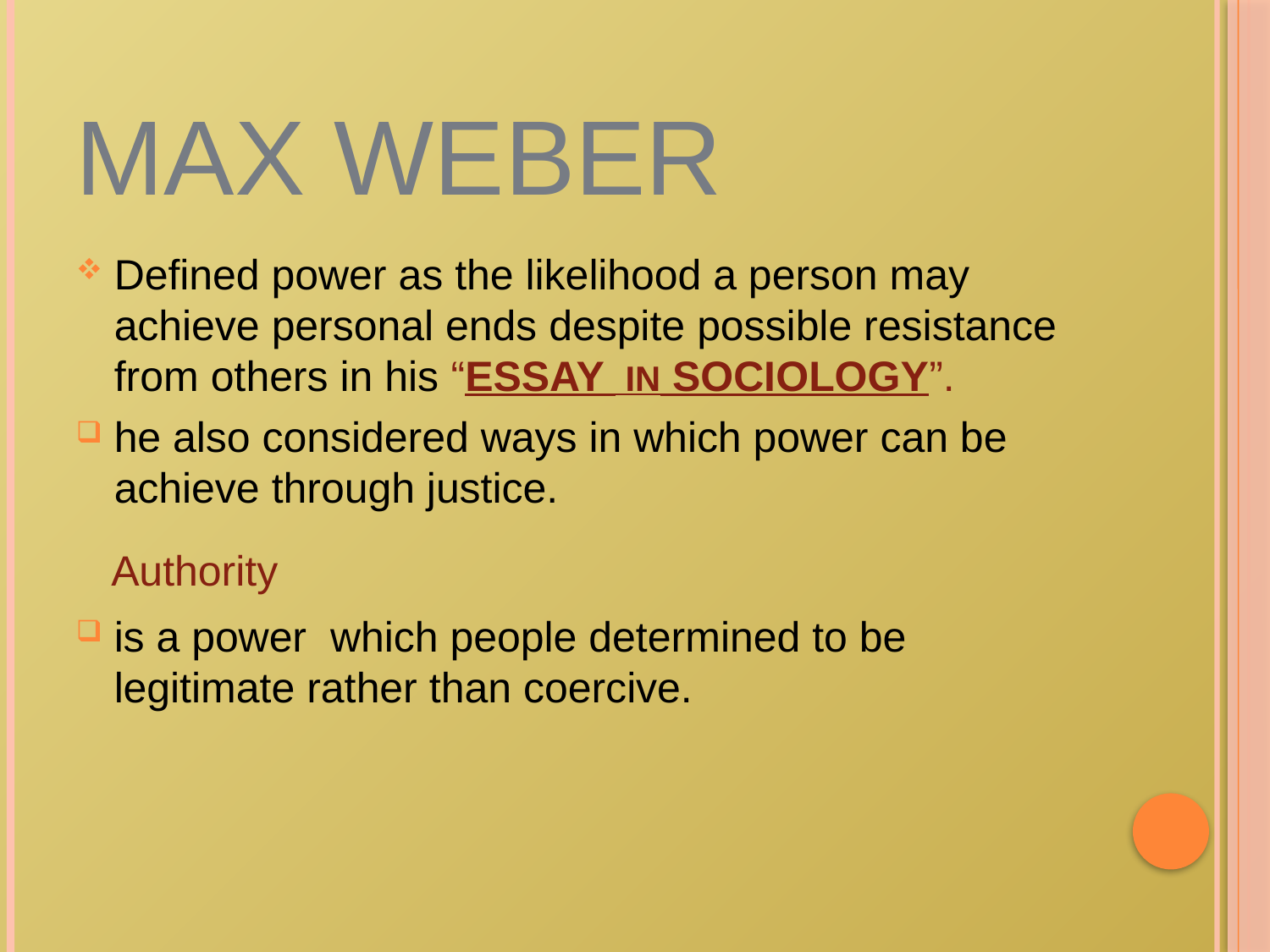

# Max Weber

Defined power as the likelihood a person may achieve personal ends despite possible resistance from others in his “ESSAY  IN SOCIOLOGY”.
he also considered ways in which power can be achieve through justice.
  Authority
is a power  which people determined to be legitimate rather than coercive.